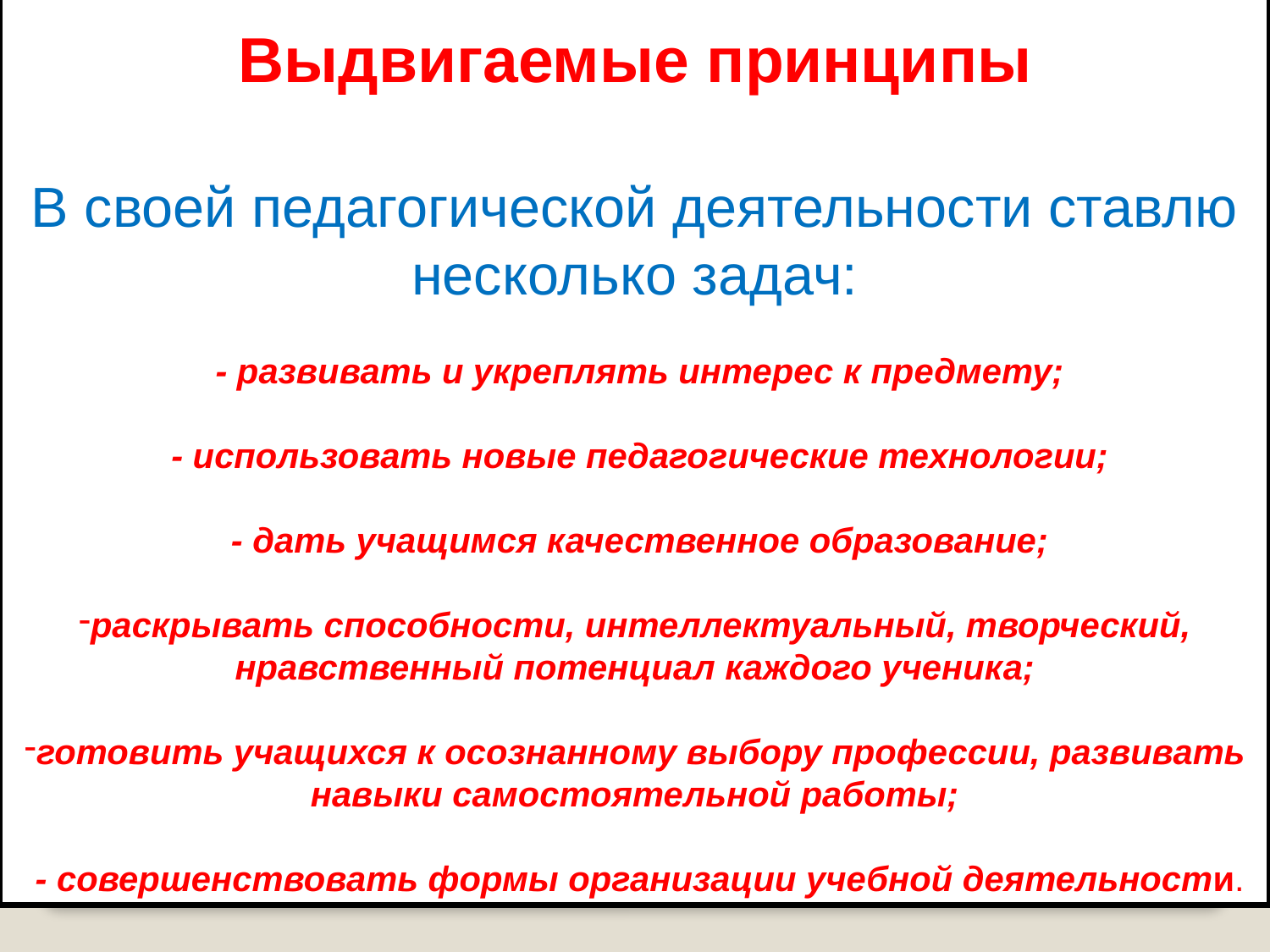

Выдвигаемые принципы

В своей педагогической деятельности ставлю несколько задач:

 - развивать и укреплять интерес к предмету;

 - использовать новые педагогические технологии;

 - дать учащимся качественное образование;

раскрывать способности, интеллектуальный, творческий, нравственный потенциал каждого ученика;

готовить учащихся к осознанному выбору профессии, развивать навыки самостоятельной работы;

 - совершенствовать формы организации учебной деятельности.